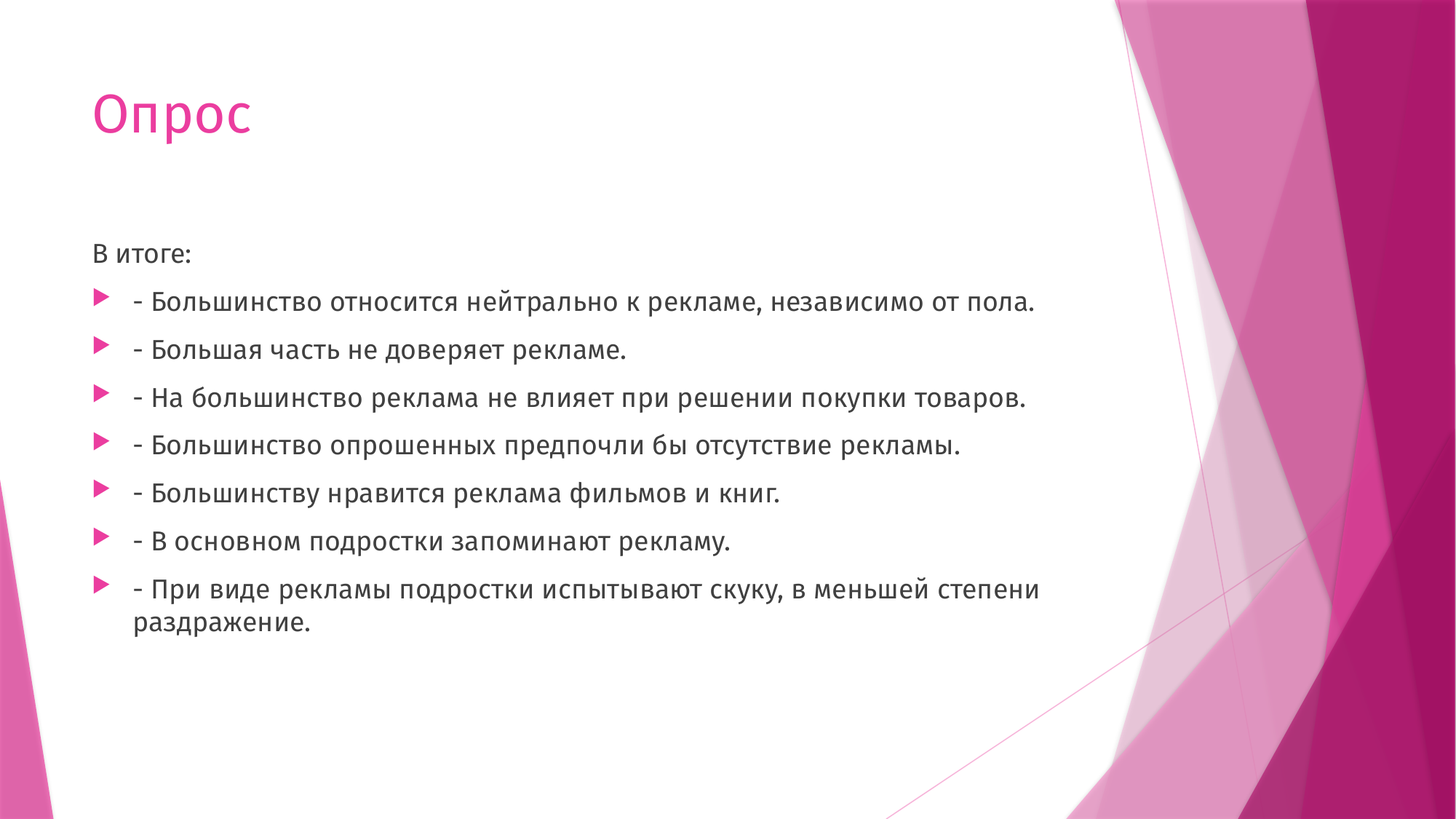

# Опрос
В итоге:
- Большинство относится нейтрально к рекламе, независимо от пола.
- Большая часть не доверяет рекламе.
- На большинство реклама не влияет при решении покупки товаров.
- Большинство опрошенных предпочли бы отсутствие рекламы.
- Большинству нравится реклама фильмов и книг.
- В основном подростки запоминают рекламу.
- При виде рекламы подростки испытывают скуку, в меньшей степени раздражение.